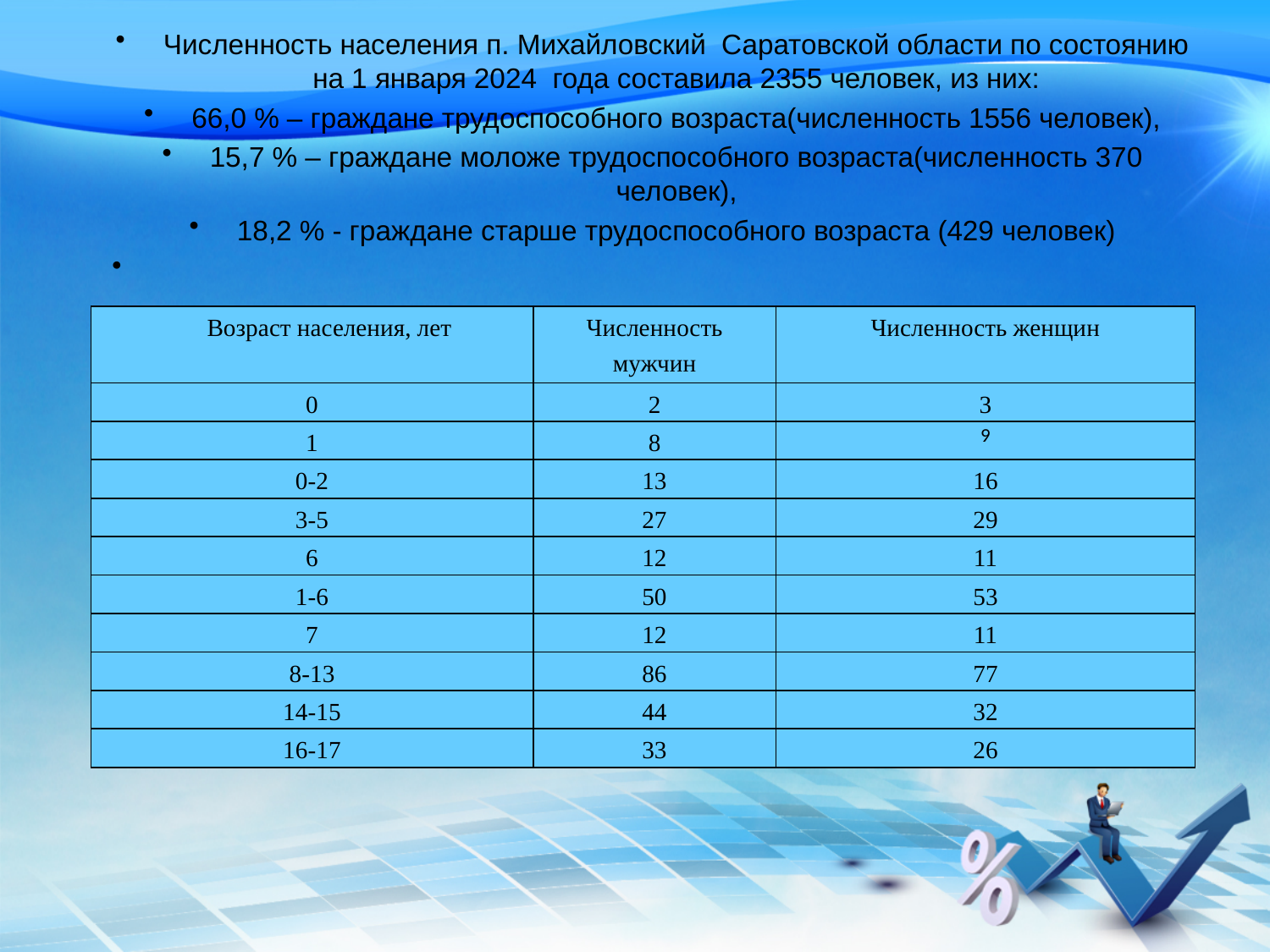

Численность населения п. Михайловский  Саратовской области по состоянию на 1 января 2024  года составила 2355 человек, из них:
66,0 % – граждане трудоспособного возраста(численность 1556 человек),
15,7 % – граждане моложе трудоспособного возраста(численность 370 человек),
18,2 % - граждане старше трудоспособного возраста (429 человек)

| Возраст населения, лет | Численность мужчин | Численность женщин |
| --- | --- | --- |
| 0 | 2 | 3 |
| 1 | 8 | 9 |
| 0-2 | 13 | 16 |
| 3-5 | 27 | 29 |
| 6 | 12 | 11 |
| 1-6 | 50 | 53 |
| 7 | 12 | 11 |
| 8-13 | 86 | 77 |
| 14-15 | 44 | 32 |
| 16-17 | 33 | 26 |